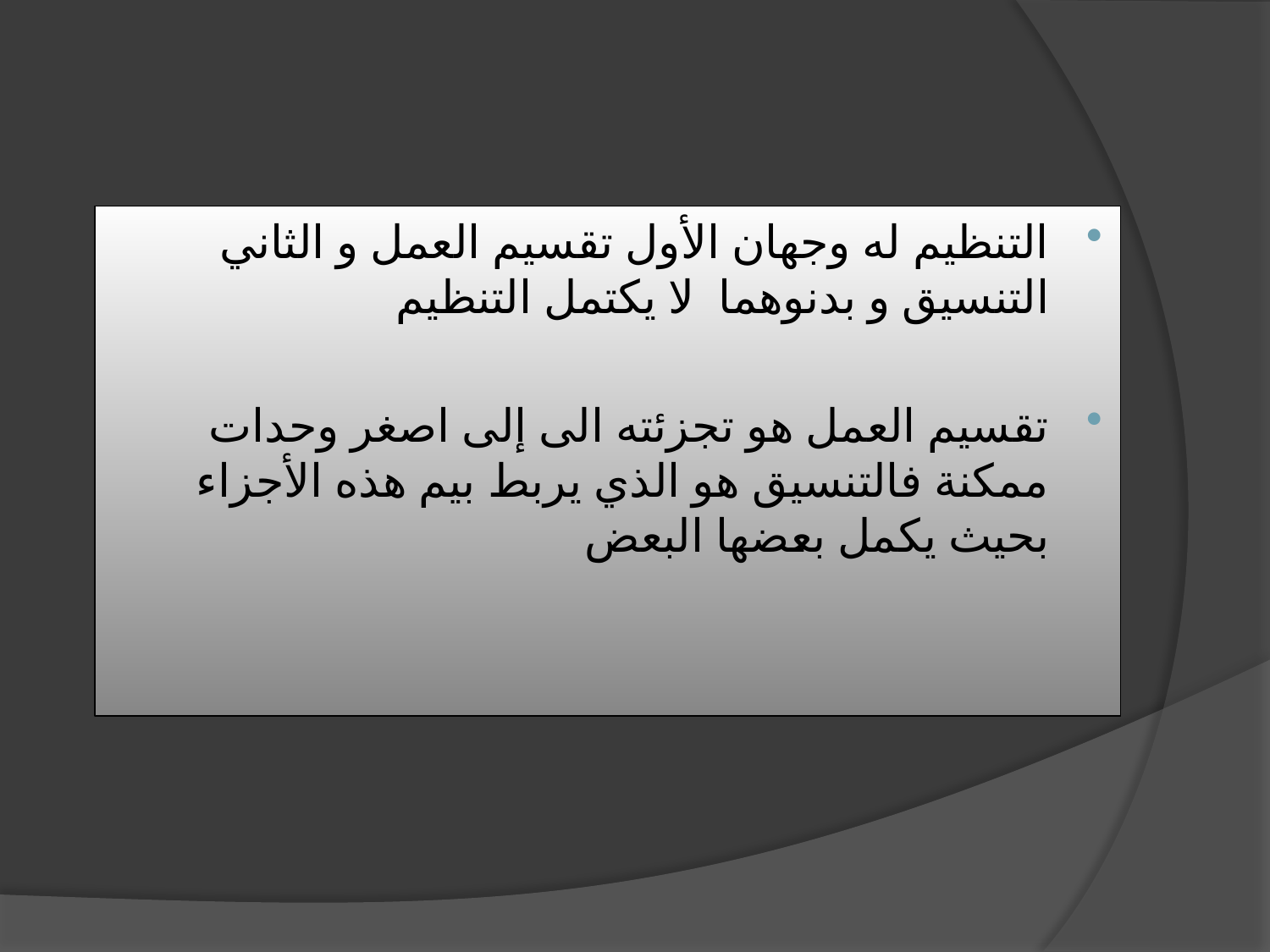

التنظيم له وجهان الأول تقسيم العمل و الثاني التنسيق و بدنوهما  لا يكتمل التنظيم

تقسيم العمل هو تجزئته الى إلى اصغر وحدات ممكنة فالتنسيق هو الذي يربط بيم هذه الأجزاء بحيث يكمل بعضها البعض